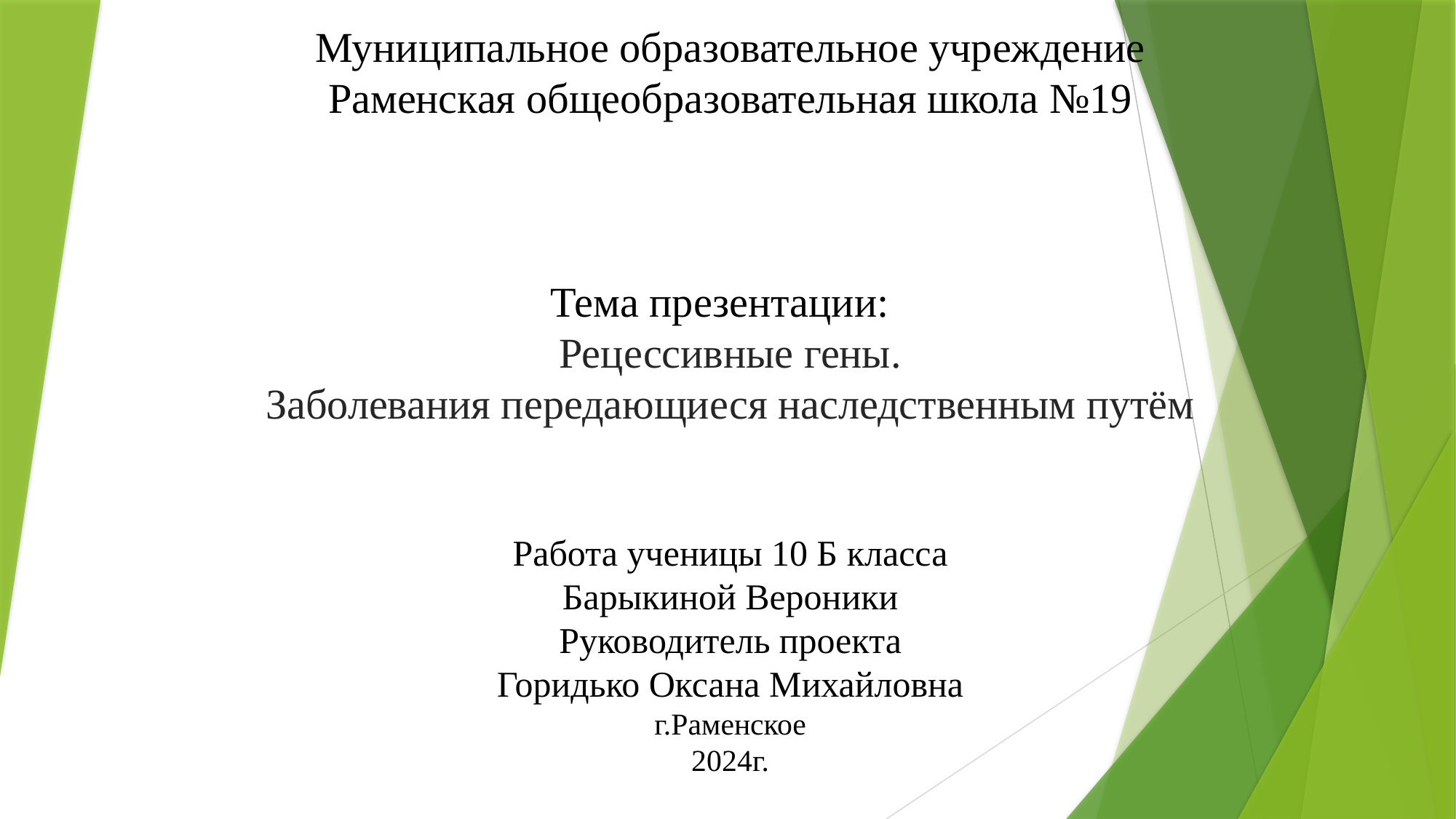

# Муниципальное образовательное учреждение Раменская общеобразовательная школа №19 Тема презентации: Рецессивные гены. Заболевания передающиеся наследственным путём Работа ученицы 10 Б класса Барыкиной Вероники Руководитель проекта Горидько Оксана Михайловна г.Раменское 2024г.